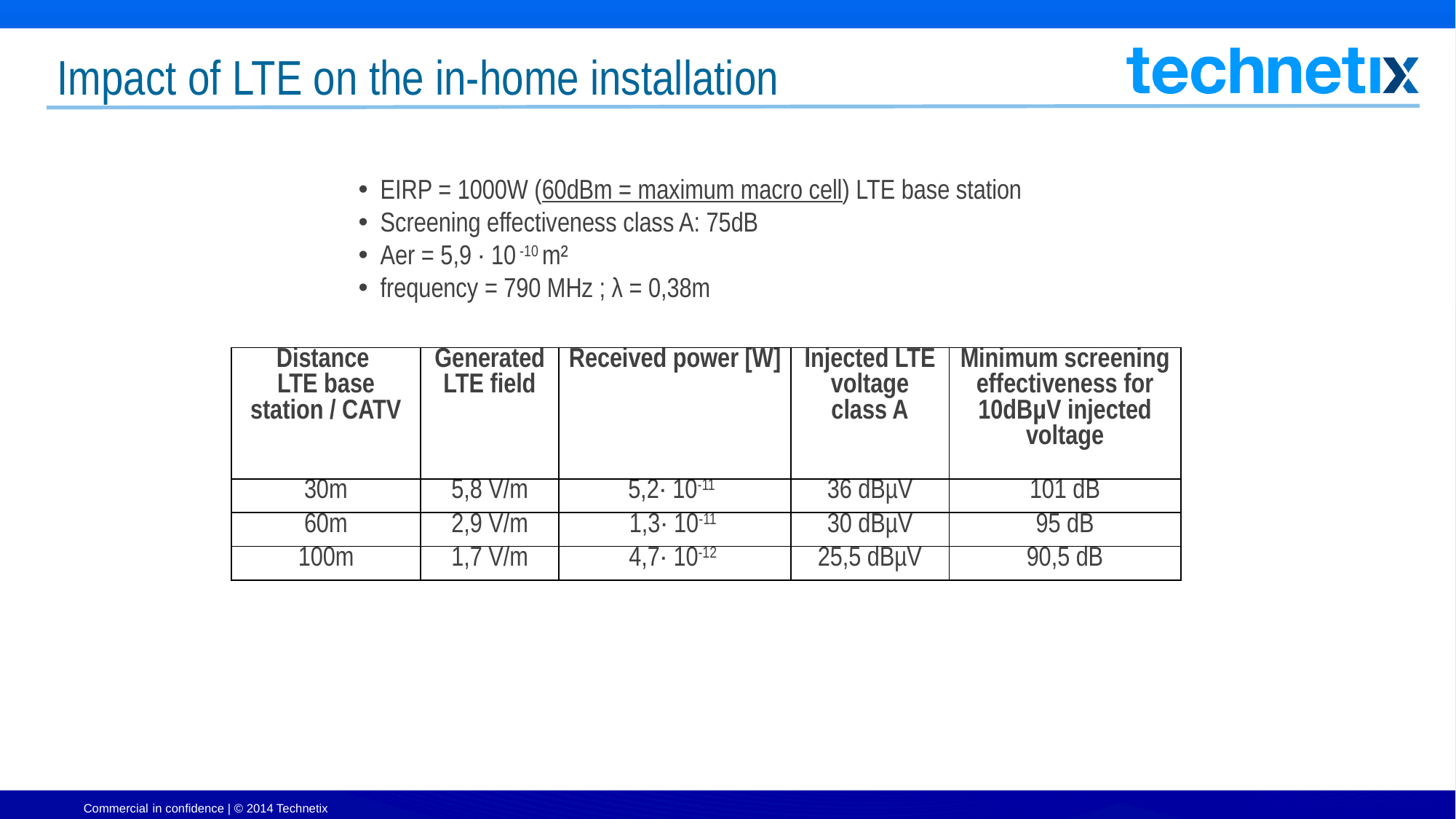

Impact of LTE on the in-home installation

  EIRP = 1000W (60dBm = maximum macro cell) LTE base station
  Screening effectiveness class A: 75dB
  Aer = 5,9 · 10 -10 m²
  frequency = 790 MHz ; λ = 0,38m
| Distance LTE base station / CATV | Generated LTE field | Received power [W] | Injected LTE voltage class A | Minimum screening effectiveness for 10dBµV injected voltage |
| --- | --- | --- | --- | --- |
| 30m | 5,8 V/m | 5,2· 10-11 | 36 dBµV | 101 dB |
| 60m | 2,9 V/m | 1,3· 10-11 | 30 dBµV | 95 dB |
| 100m | 1,7 V/m | 4,7· 10-12 | 25,5 dBµV | 90,5 dB |